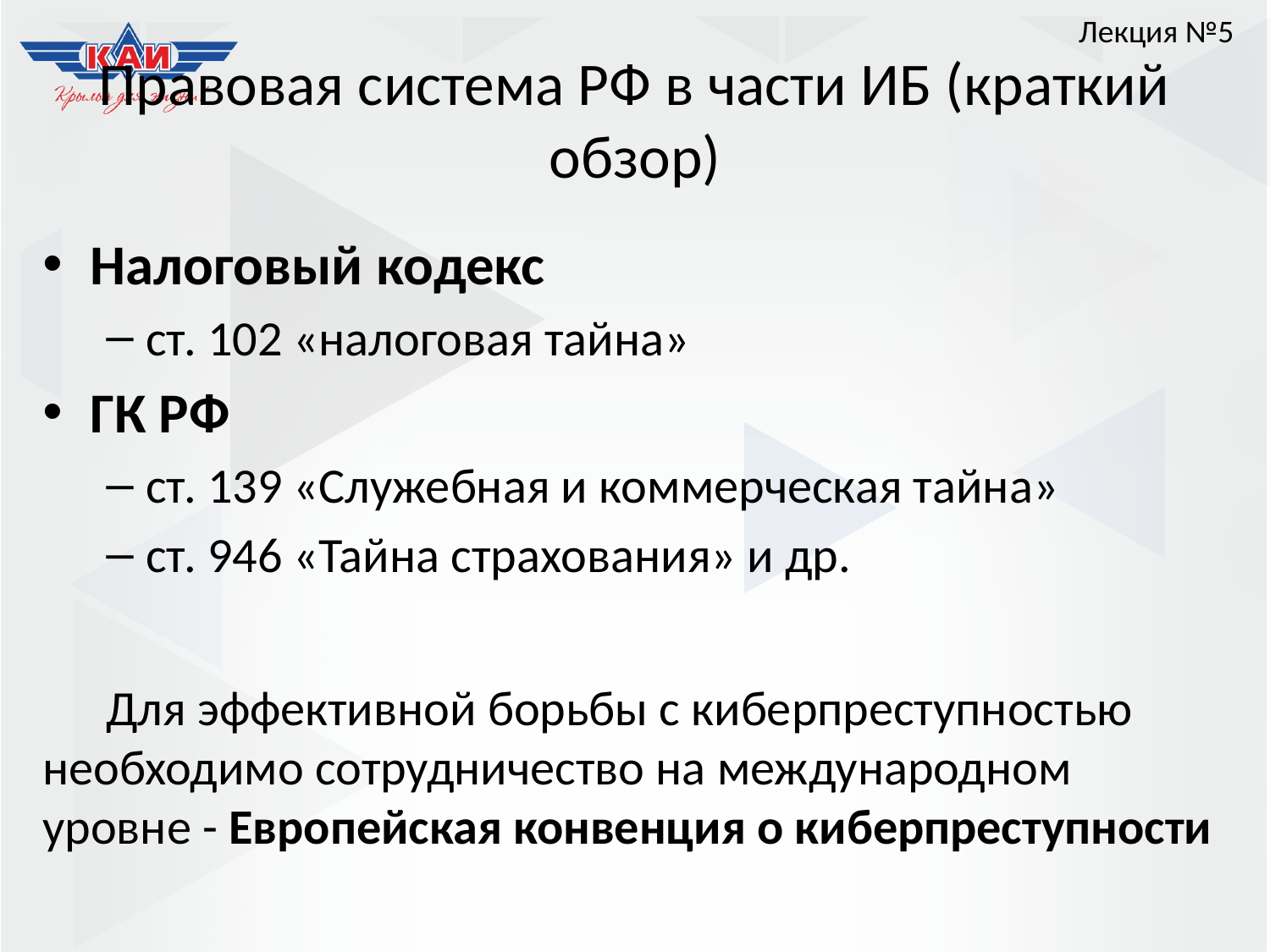

Лекция №5
# Правовая система РФ в части ИБ (краткий обзор)
Налоговый кодекс
ст. 102 «налоговая тайна»
ГК РФ
ст. 139 «Служебная и коммерческая тайна»
ст. 946 «Тайна страхования» и др.

Для эффективной борьбы с киберпреступностью необходимо сотрудничество на международном уровне - Европейская конвенция о киберпреступности